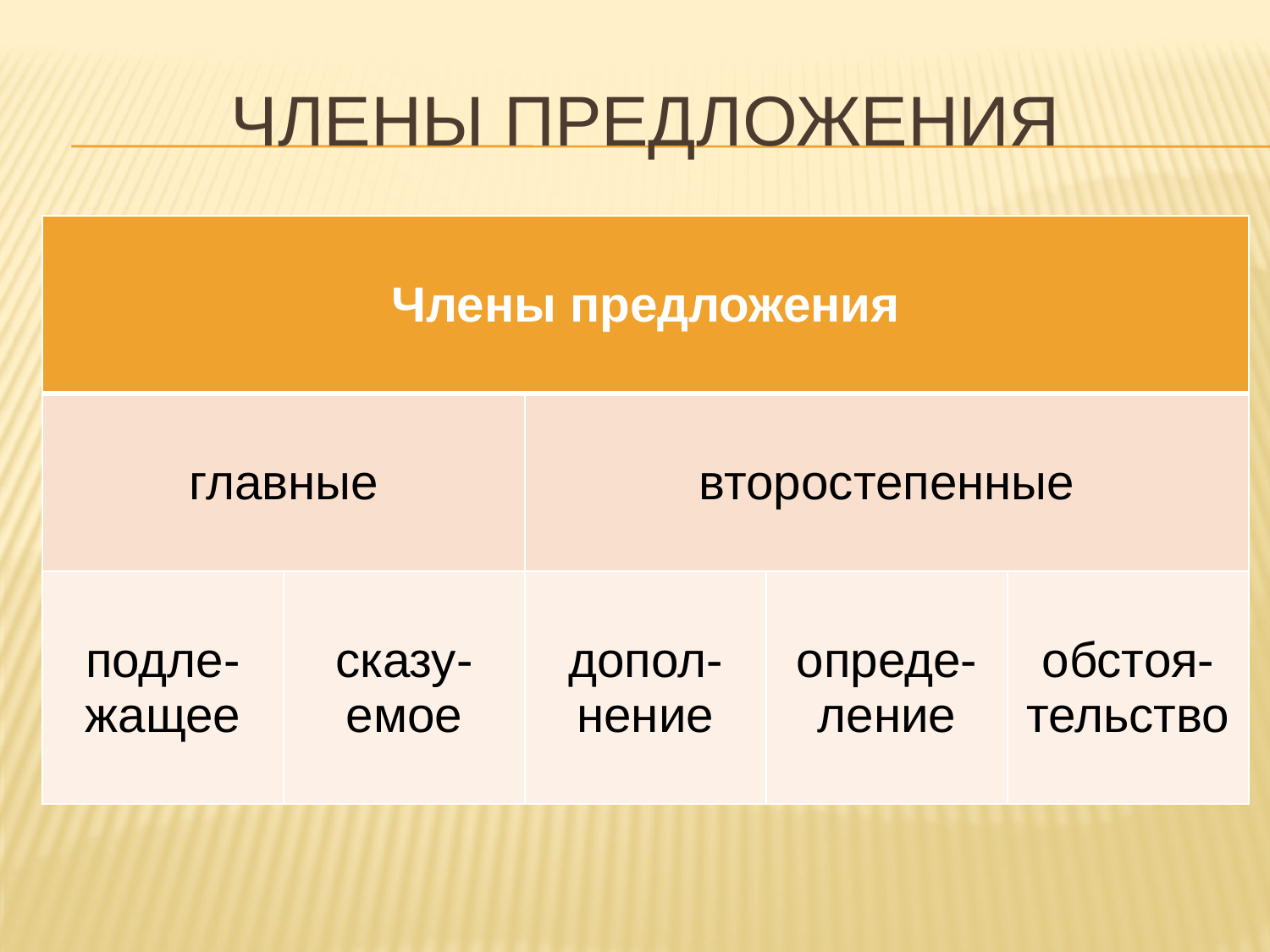

# Члены предложения
| Члены предложения |  |  |  |  |
| --- | --- | --- | --- | --- |
| главные |  | второстепенные |  |  |
| подле-жащее | сказу-емое | допол-нение | опреде-ление | обстоя-тельство |